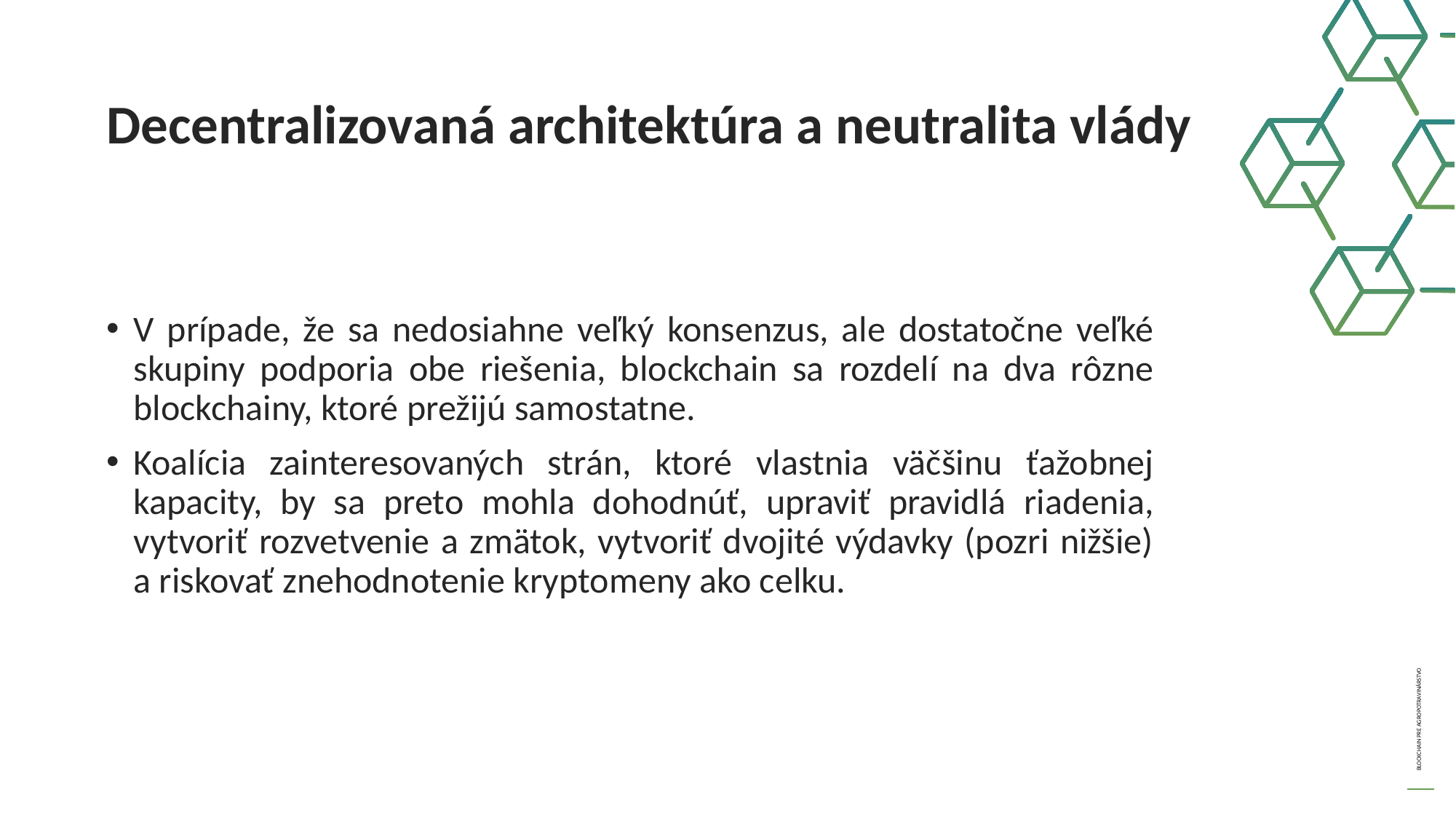

Decentralizovaná architektúra a neutralita vlády
V prípade, že sa nedosiahne veľký konsenzus, ale dostatočne veľké skupiny podporia obe riešenia, blockchain sa rozdelí na dva rôzne blockchainy, ktoré prežijú samostatne.
Koalícia zainteresovaných strán, ktoré vlastnia väčšinu ťažobnej kapacity, by sa preto mohla dohodnúť, upraviť pravidlá riadenia, vytvoriť rozvetvenie a zmätok, vytvoriť dvojité výdavky (pozri nižšie) a riskovať znehodnotenie kryptomeny ako celku.